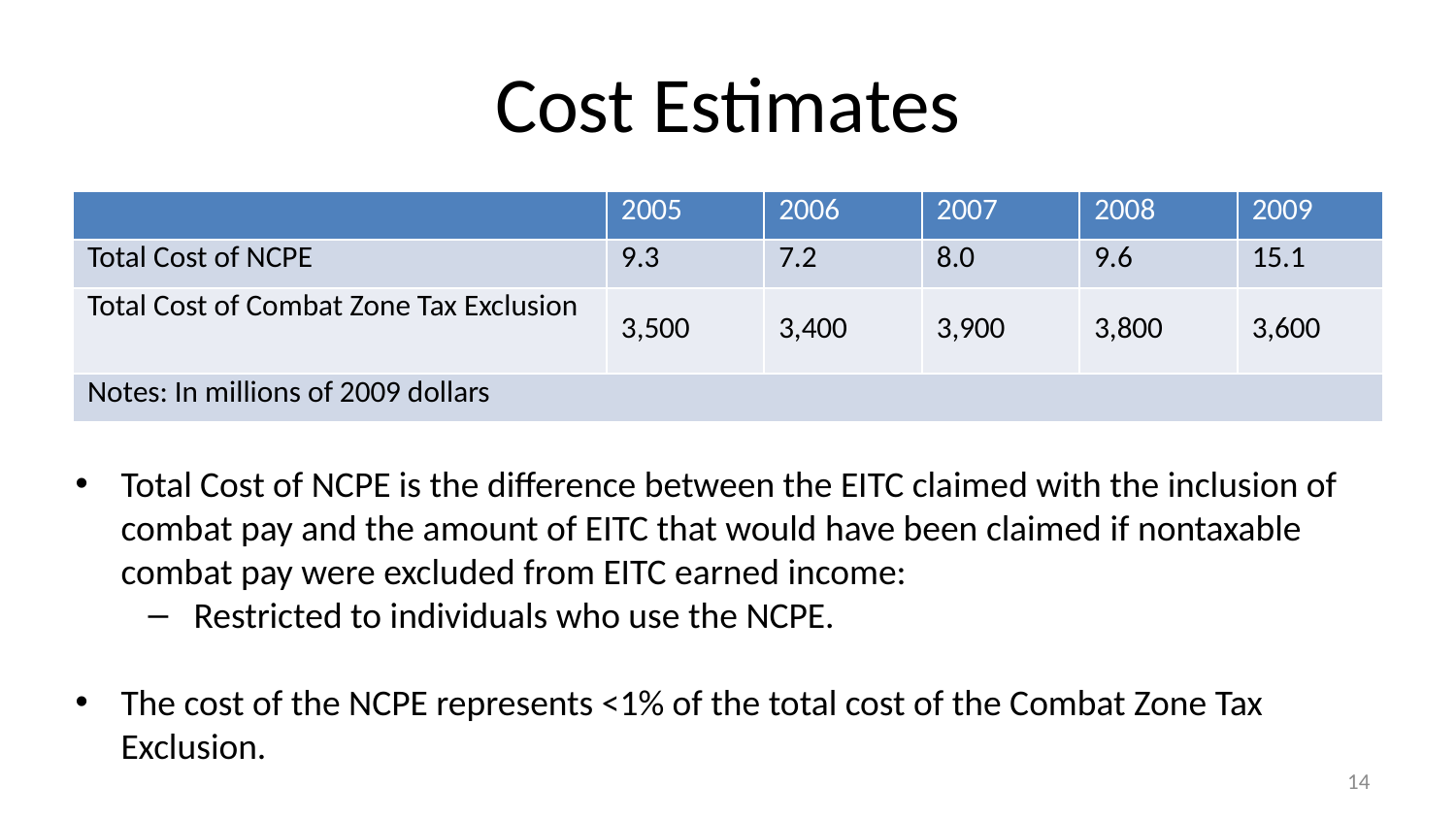

# Cost Estimates
|  | 2005 | 2006 | 2007 | 2008 | 2009 |
| --- | --- | --- | --- | --- | --- |
| Total Cost of NCPE | 9.3 | 7.2 | 8.0 | 9.6 | 15.1 |
| Total Cost of Combat Zone Tax Exclusion | 3,500 | 3,400 | 3,900 | 3,800 | 3,600 |
| Notes: In millions of 2009 dollars |  |  |  |  |  |
Total Cost of NCPE is the difference between the EITC claimed with the inclusion of combat pay and the amount of EITC that would have been claimed if nontaxable combat pay were excluded from EITC earned income:
Restricted to individuals who use the NCPE.

The cost of the NCPE represents <1% of the total cost of the Combat Zone Tax Exclusion.
14